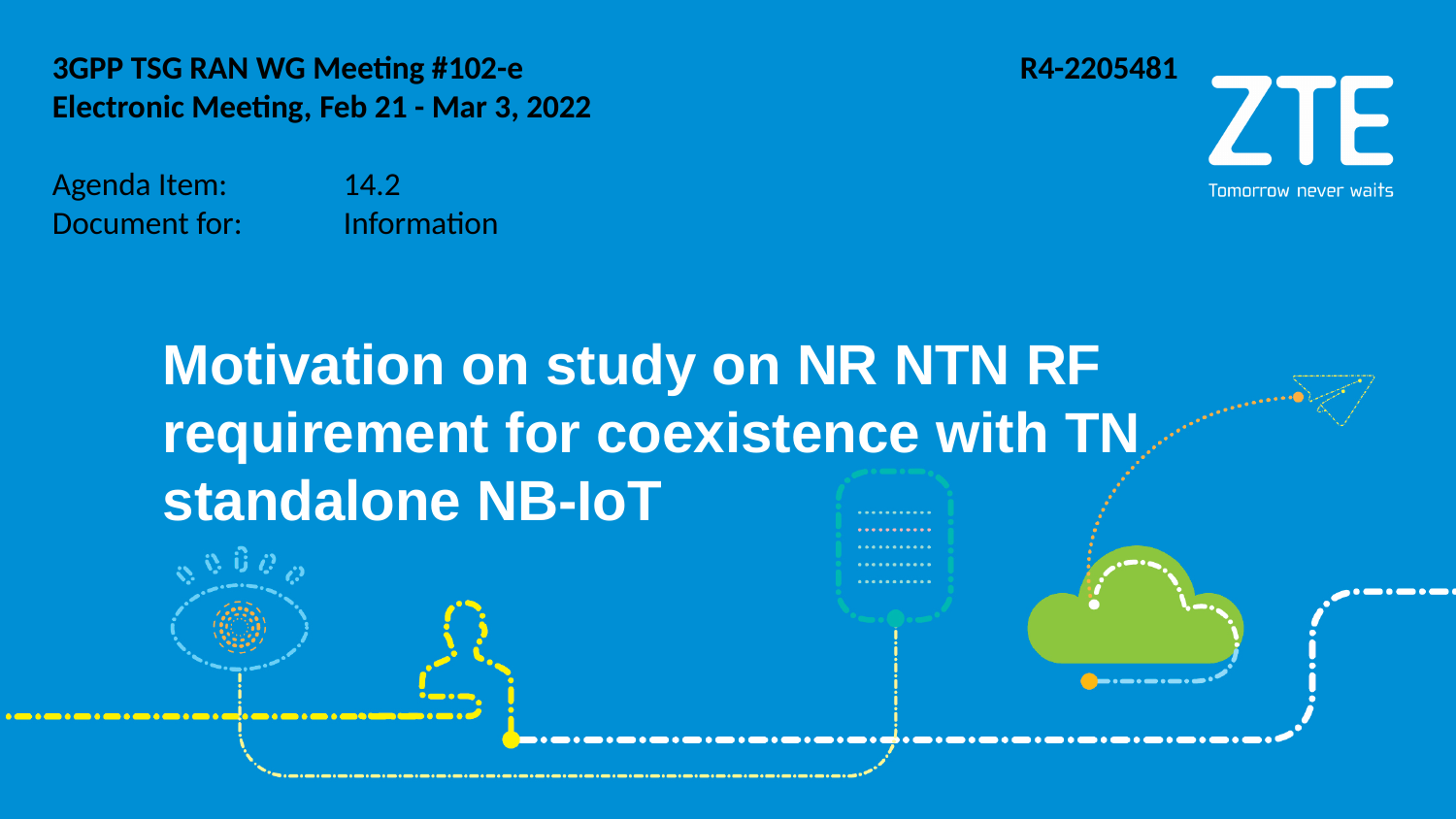

R4-2205481
3GPP TSG RAN WG Meeting #102-e
Electronic Meeting, Feb 21 - Mar 3, 2022

Agenda Item:	14.2
Document for:	Information
# Motivation on study on NR NTN RF requirement for coexistence with TN standalone NB-IoT